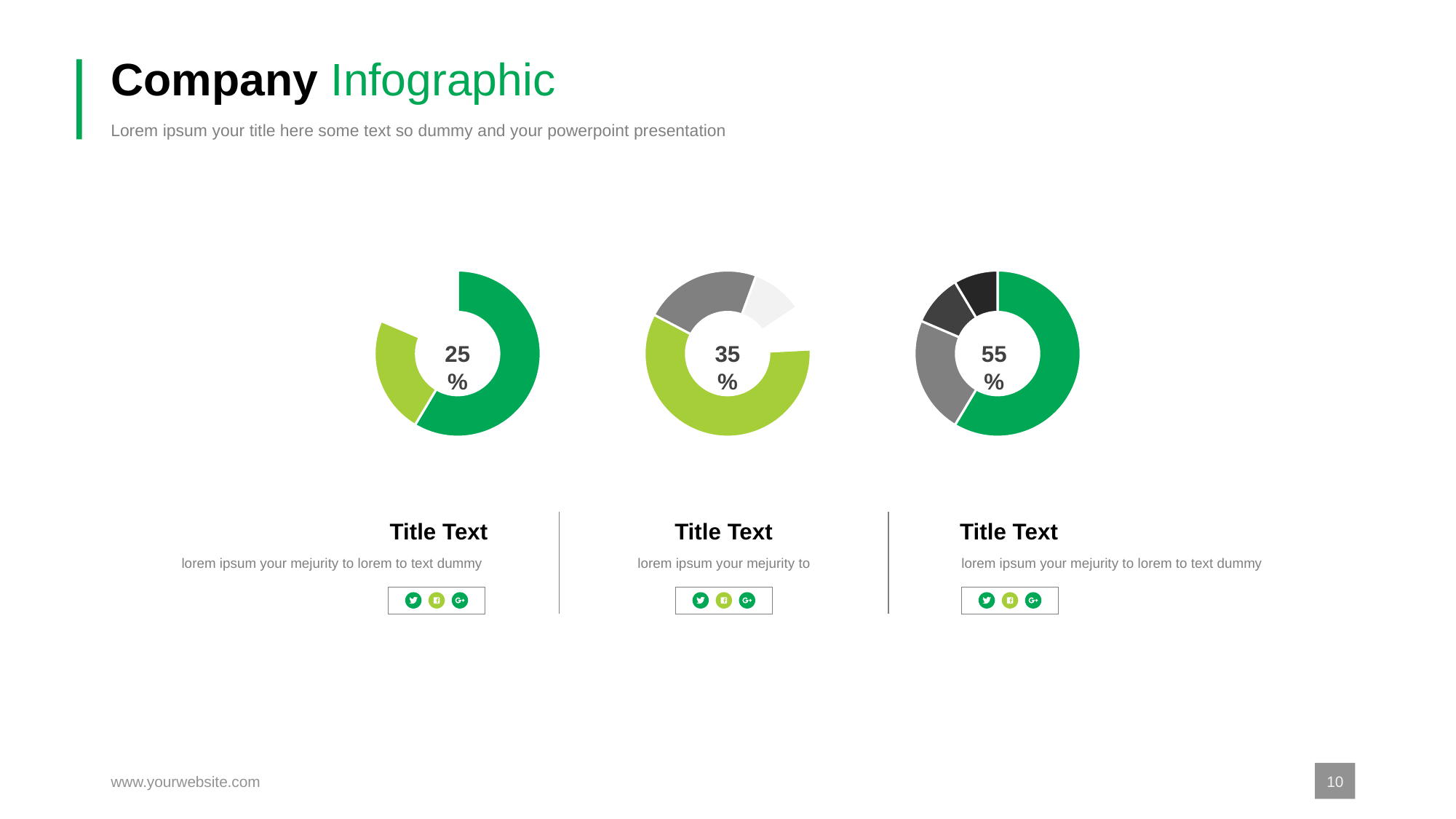

# Company Infographic

Lorem ipsum your title here some text so dummy and your powerpoint presentation

### Chart

| Category | Sales |
|---|---|
| 1st Qtr | 8.2 |
| 2nd Qtr | 3.2 |
| 3rd Qtr | 1.4 |
| 4th Qtr | 1.2 |

### Chart

| Category | Sales |
|---|---|
| 1st Qtr | 8.2 |
| 2nd Qtr | 3.2 |
| 3rd Qtr | 1.4 |
| 4th Qtr | 1.2 |

### Chart

| Category | Sales |
|---|---|
| 1st Qtr | 8.2 |
| 2nd Qtr | 3.2 |
| 3rd Qtr | 1.4 |
| 4th Qtr | 1.2 |
25%
35%
55%
Title Text
lorem ipsum your mejurity to lorem to text dummy

Title Text
lorem ipsum your mejurity to

Title Text
lorem ipsum your mejurity to lorem to text dummy

10
www.yourwebsite.com